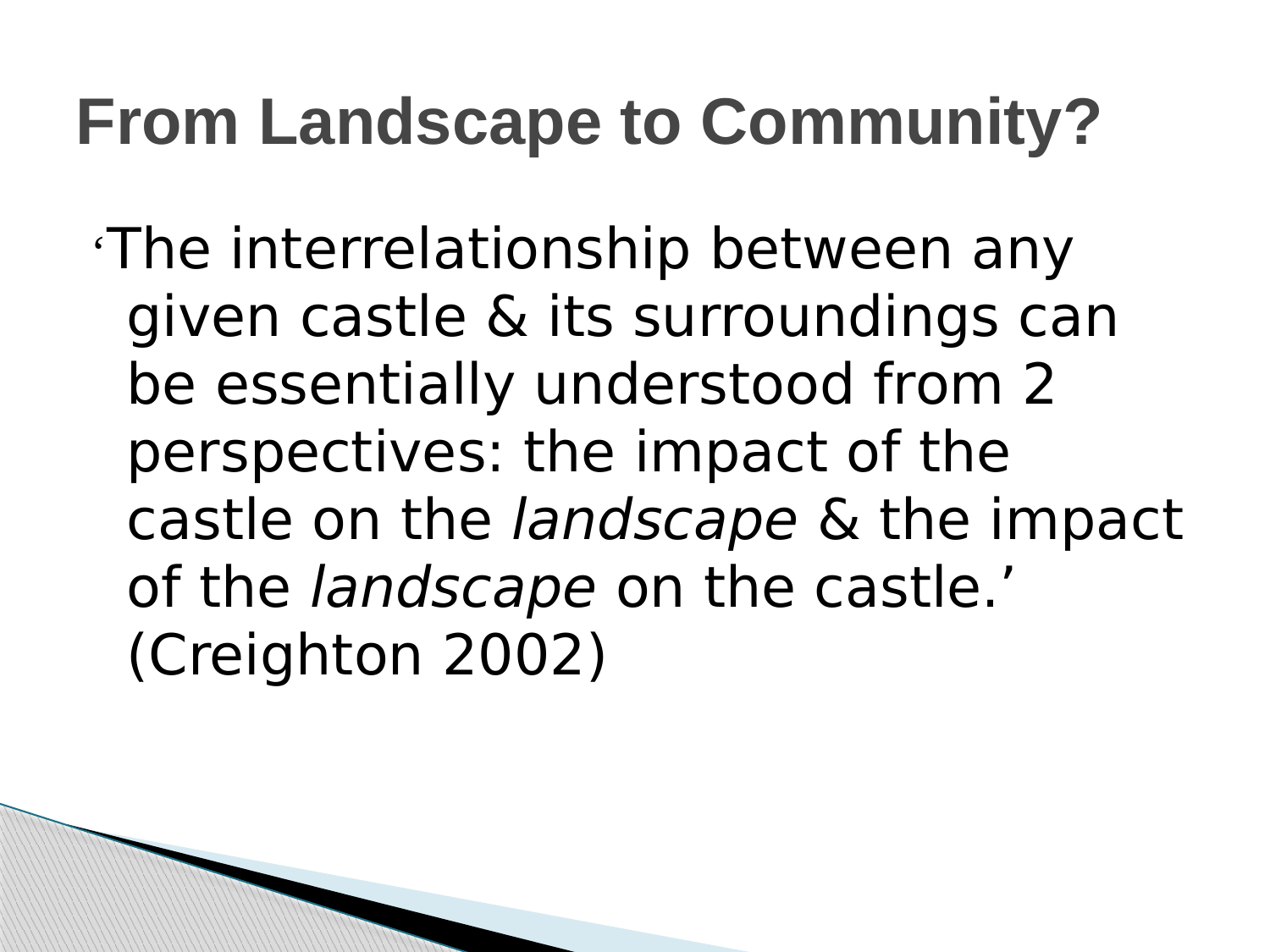

# From Landscape to Community?
‘The interrelationship between any given castle & its surroundings can be essentially understood from 2 perspectives: the impact of the castle on the landscape & the impact of the landscape on the castle.’ (Creighton 2002)